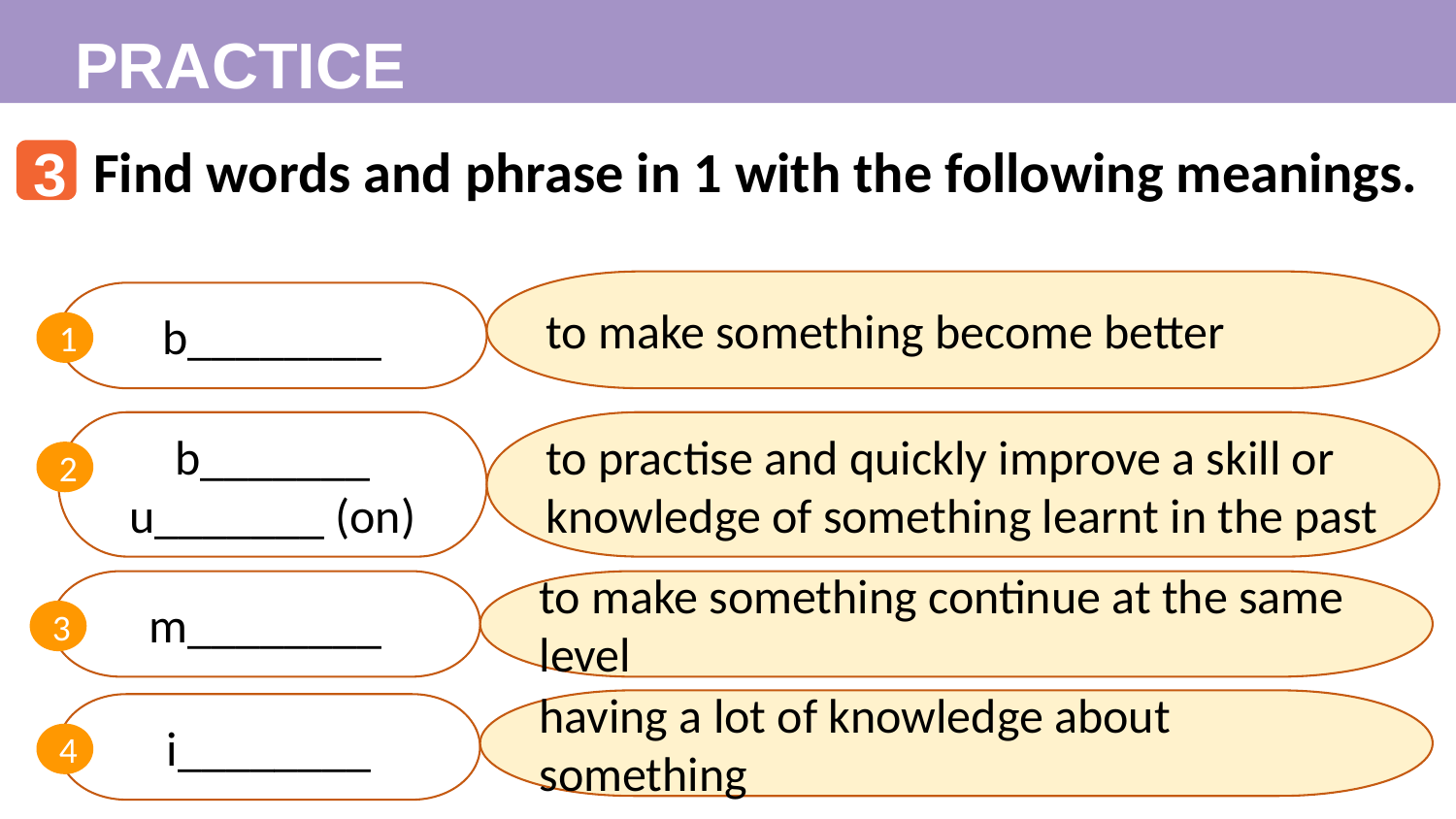

PRACTICE
Find words and phrase in 1 with the following meanings.
3

to make something become better
b________
1
b_______
u_______ (on)
to practise and quickly improve a skill or knowledge of something learnt in the past
2
to make something continue at the same level
m________
3
having a lot of knowledge about something
i________
4